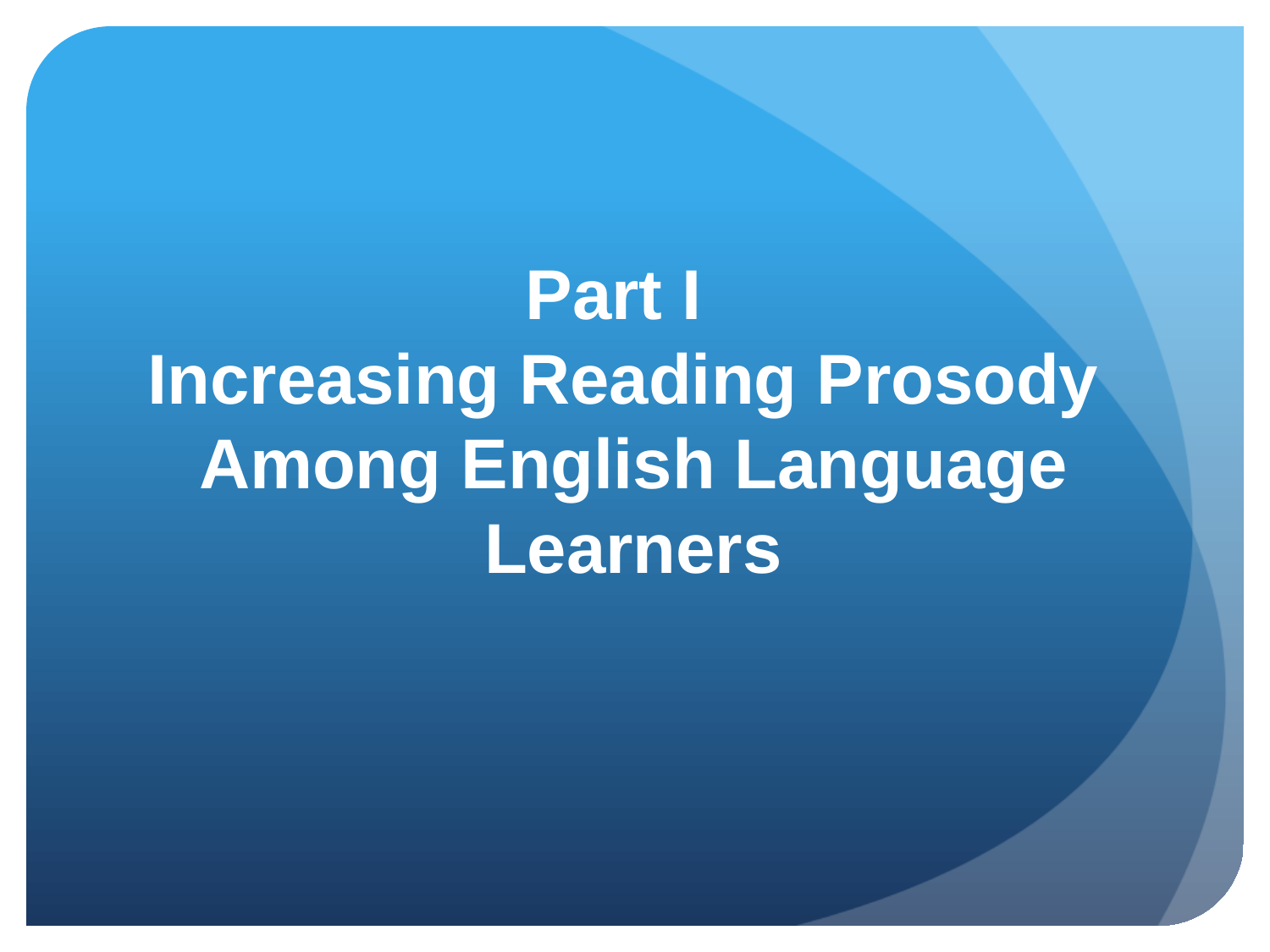

# Part I Increasing Reading Prosody Among English Language Learners